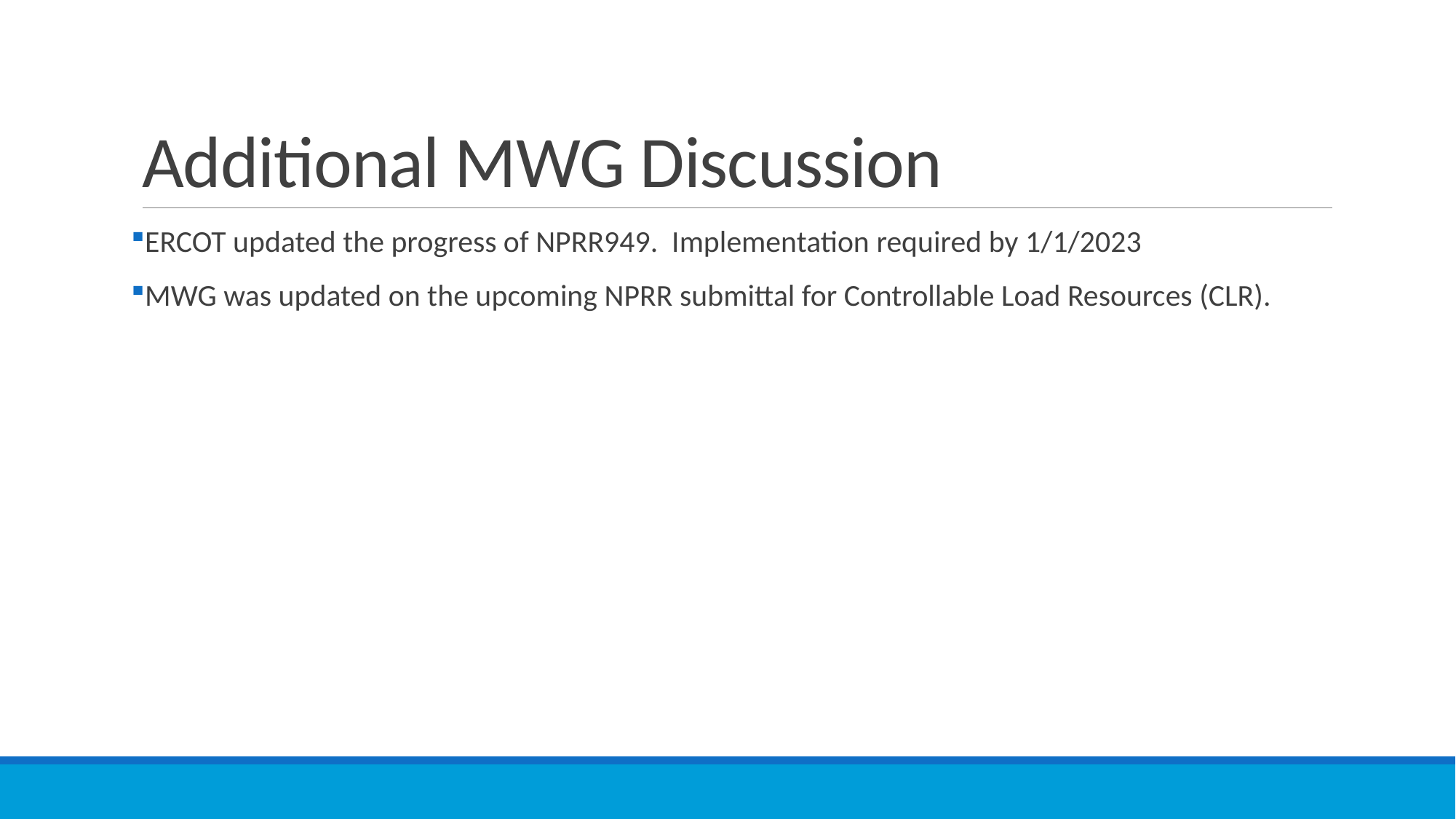

# Additional MWG Discussion
ERCOT updated the progress of NPRR949.  Implementation required by 1/1/2023
MWG was updated on the upcoming NPRR submittal for Controllable Load Resources (CLR).